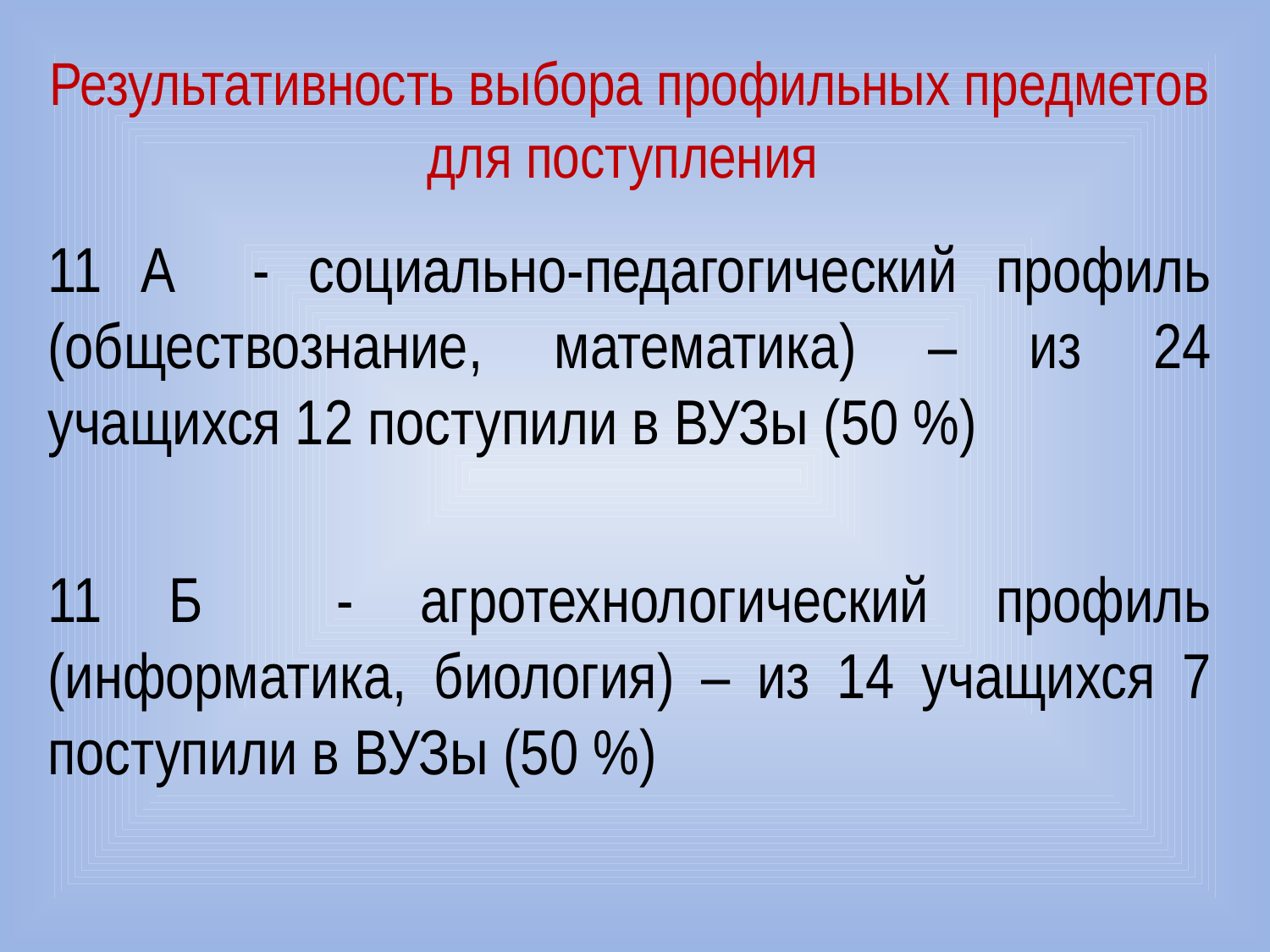

# Результативность выбора профильных предметов для поступления
11 А  - социально-педагогический профиль (обществознание, математика) – из 24 учащихся 12 поступили в ВУЗы (50 %)

11 Б  - агротехнологический профиль (информатика, биология) – из 14 учащихся 7 поступили в ВУЗы (50 %)